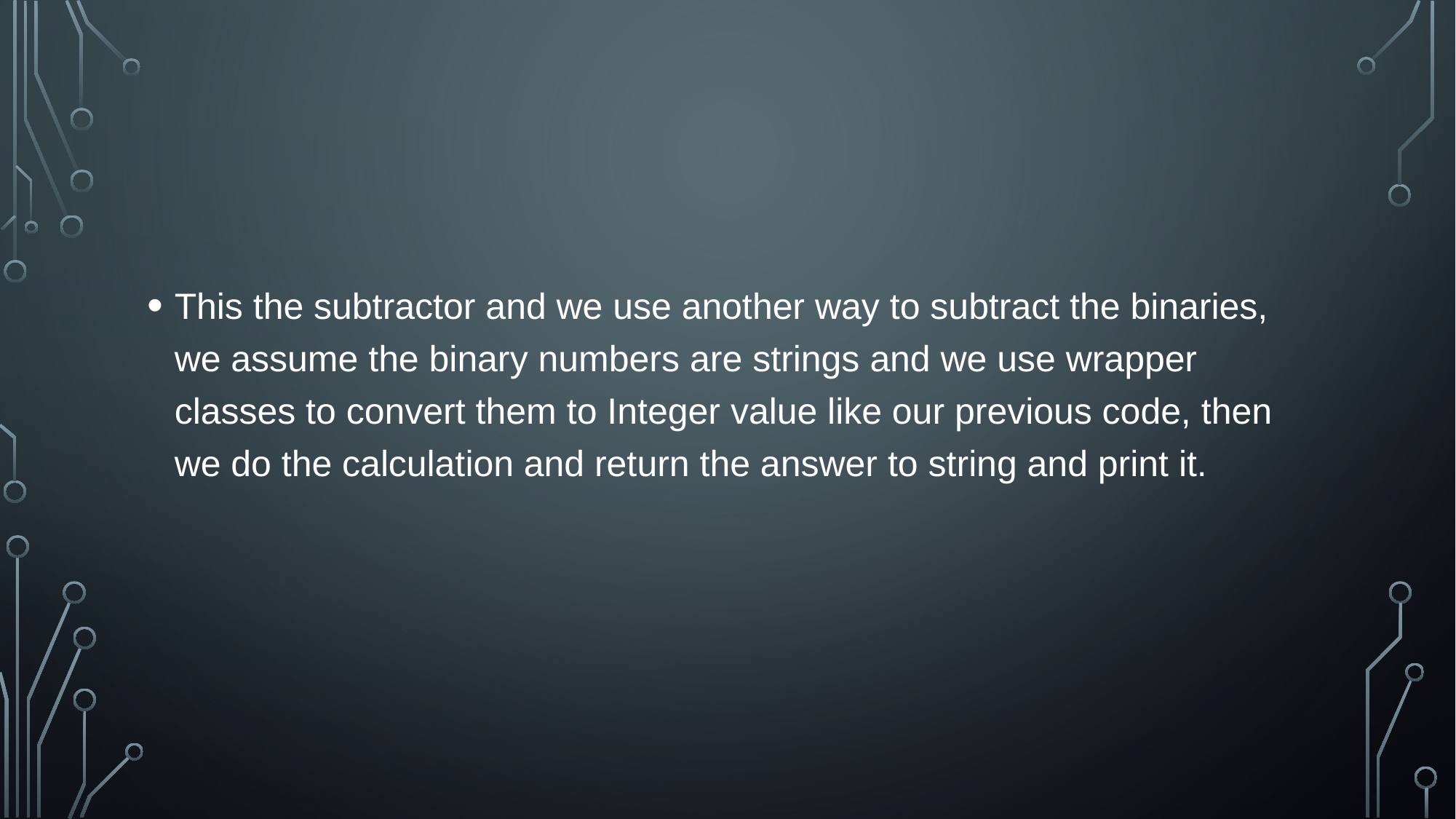

This the subtractor and we use another way to subtract the binaries, we assume the binary numbers are strings and we use wrapper classes to convert them to Integer value like our previous code, then we do the calculation and return the answer to string and print it.